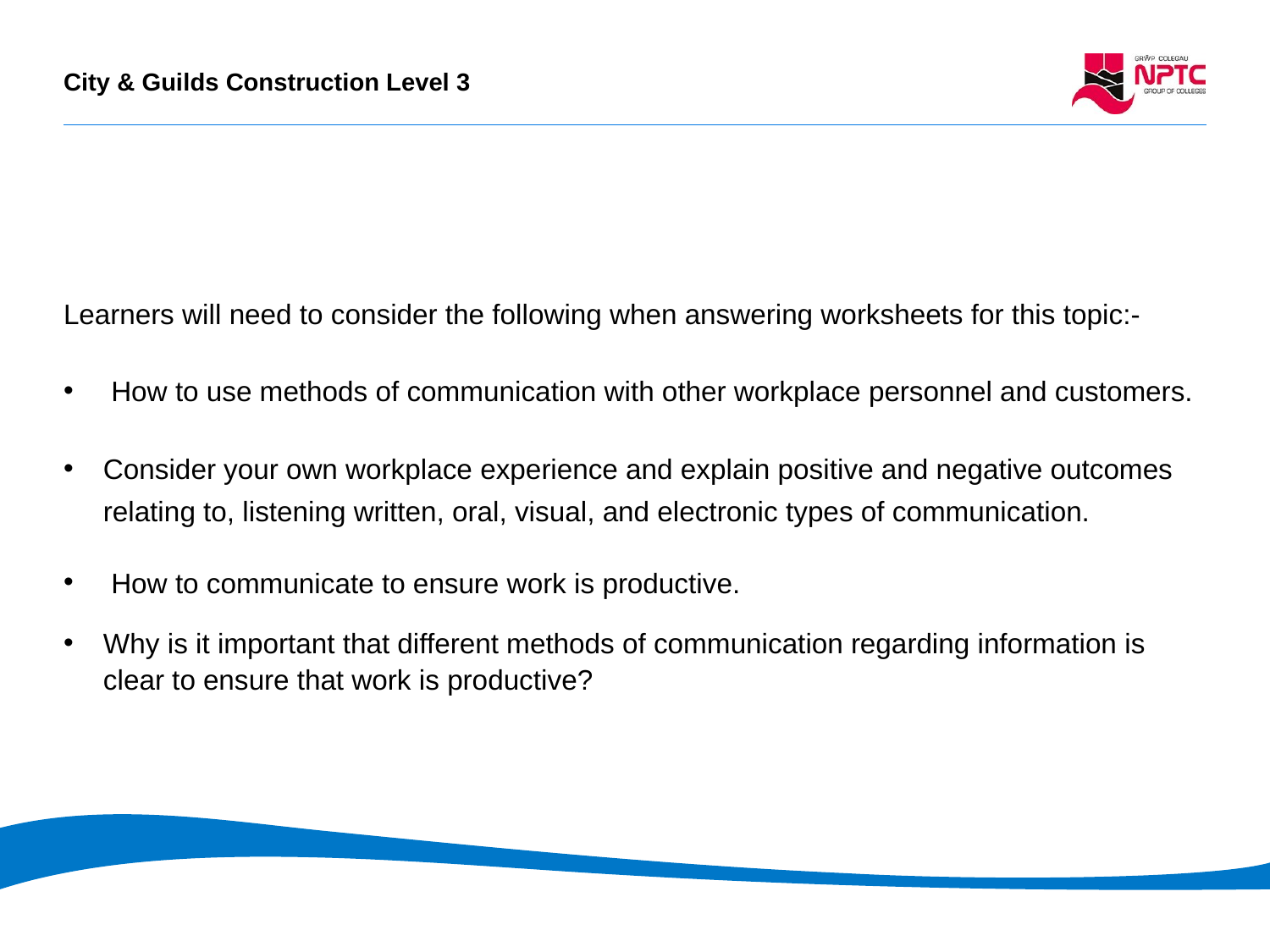

#

Learners will need to consider the following when answering worksheets for this topic:-
 How to use methods of communication with other workplace personnel and customers.
Consider your own workplace experience and explain positive and negative outcomes relating to, listening written, oral, visual, and electronic types of communication.
 How to communicate to ensure work is productive.
Why is it important that different methods of communication regarding information is clear to ensure that work is productive?